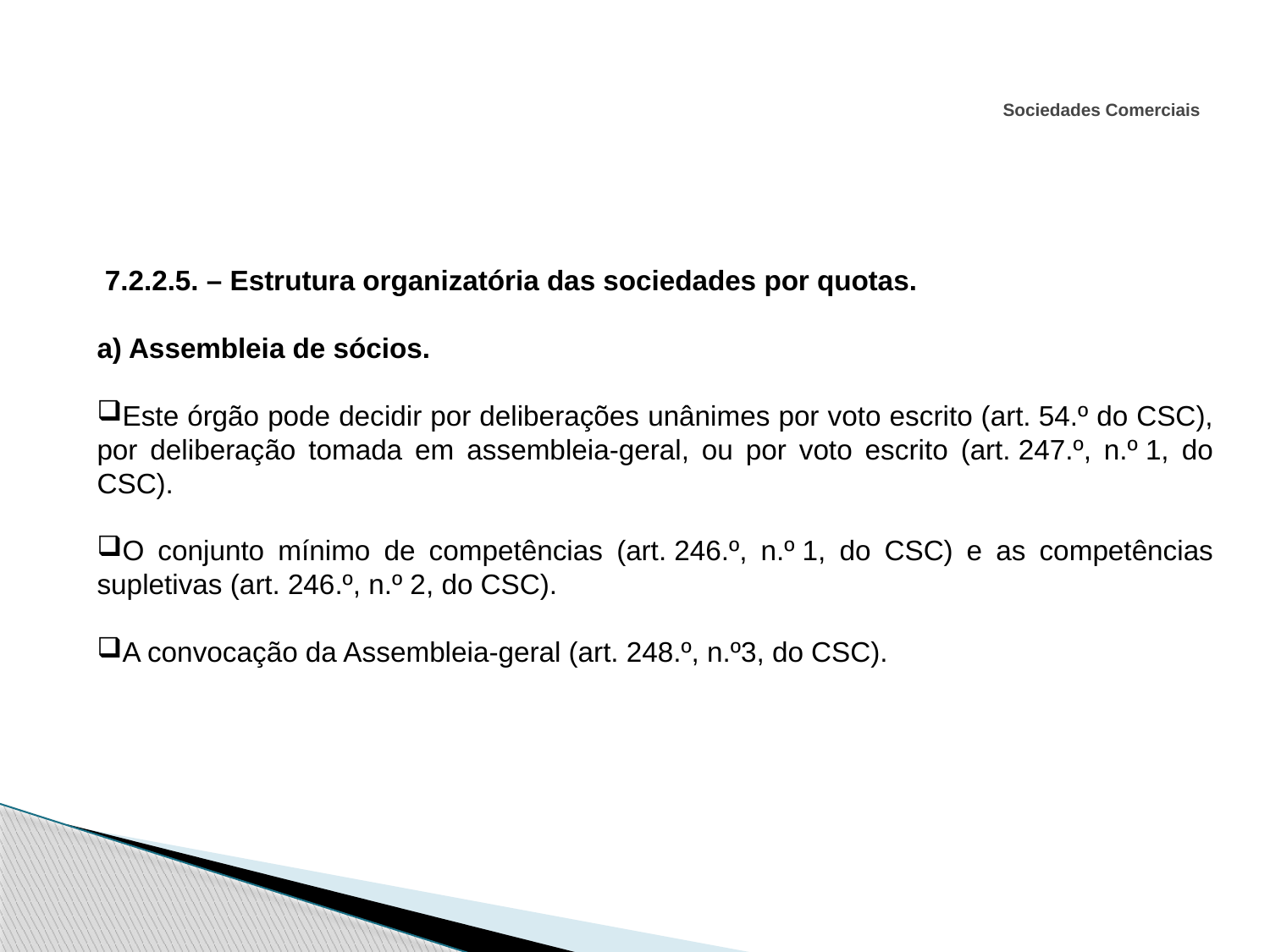

# Sociedades Comerciais

 7.2.2.5. – Estrutura organizatória das sociedades por quotas.

a) Assembleia de sócios.

Este órgão pode decidir por deliberações unânimes por voto escrito (art. 54.º do CSC), por deliberação tomada em assembleia-geral, ou por voto escrito (art. 247.º, n.º 1, do CSC).

O conjunto mínimo de competências (art. 246.º, n.º 1, do CSC) e as competências supletivas (art. 246.º, n.º 2, do CSC).

A convocação da Assembleia-geral (art. 248.º, n.º3, do CSC).